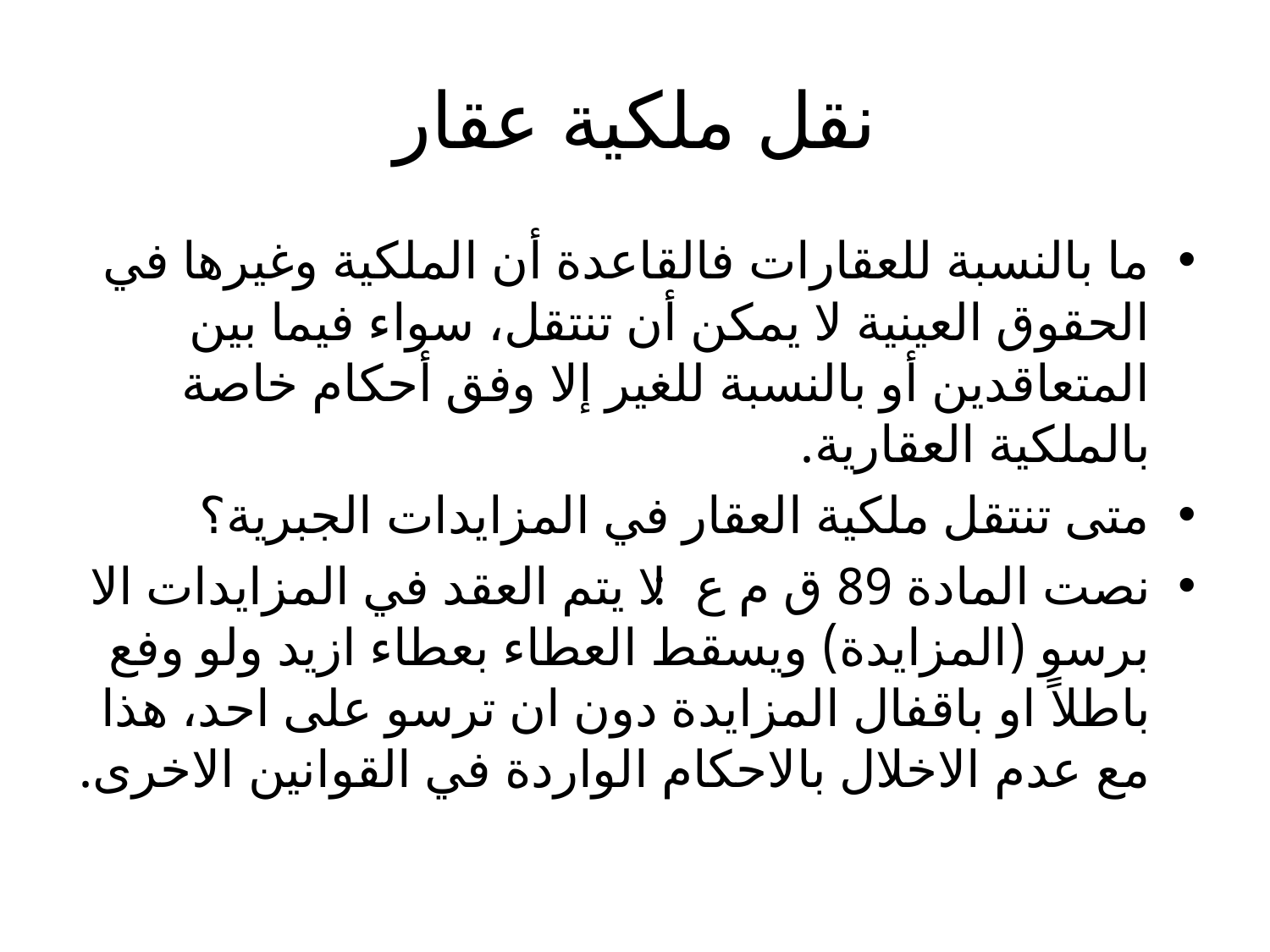

# نقل ملكية عقار
ما بالنسبة للعقارات فالقاعدة أن الملكية وغيرها في الحقوق العينية لا يمكن أن تنتقل، سواء فيما بين المتعاقدين أو بالنسبة للغير إلا وفق أحكام خاصة بالملكية العقارية.
متى تنتقل ملكية العقار في المزايدات الجبرية؟
نصت المادة 89 ق م ع: لا يتم العقد في المزايدات الا برسو (المزايدة) ويسقط العطاء بعطاء ازيد ولو وفع باطلاً او باقفال المزايدة دون ان ترسو على احد، ھذا مع عدم الاخلال بالاحكام الواردة في القوانین الاخرى.